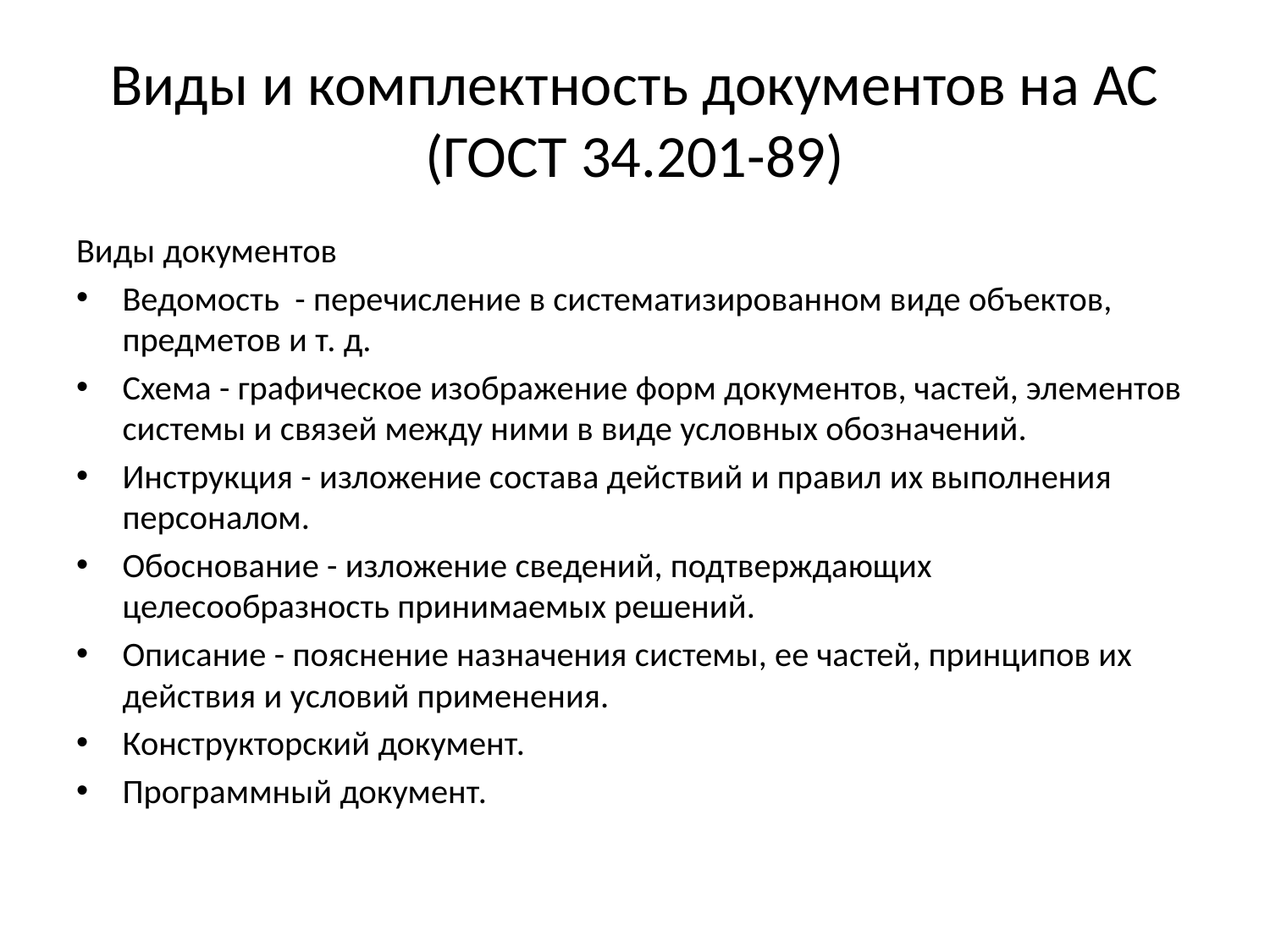

# Виды и комплектность документов на АС (ГОСТ 34.201-89)
Виды документов
Ведомость  - перечисление в систематизированном виде объектов, предметов и т. д.
Схема - графическое изображение форм документов, частей, элементов системы и связей между ними в виде условных обозначений.
Инструкция - изложение состава действий и правил их выполнения персоналом.
Обоснование - изложение сведений, подтверждающих целесообразность принимаемых решений.
Описание - пояснение назначения системы, ее частей, принципов их действия и условий применения.
Конструкторский документ.
Программный документ.